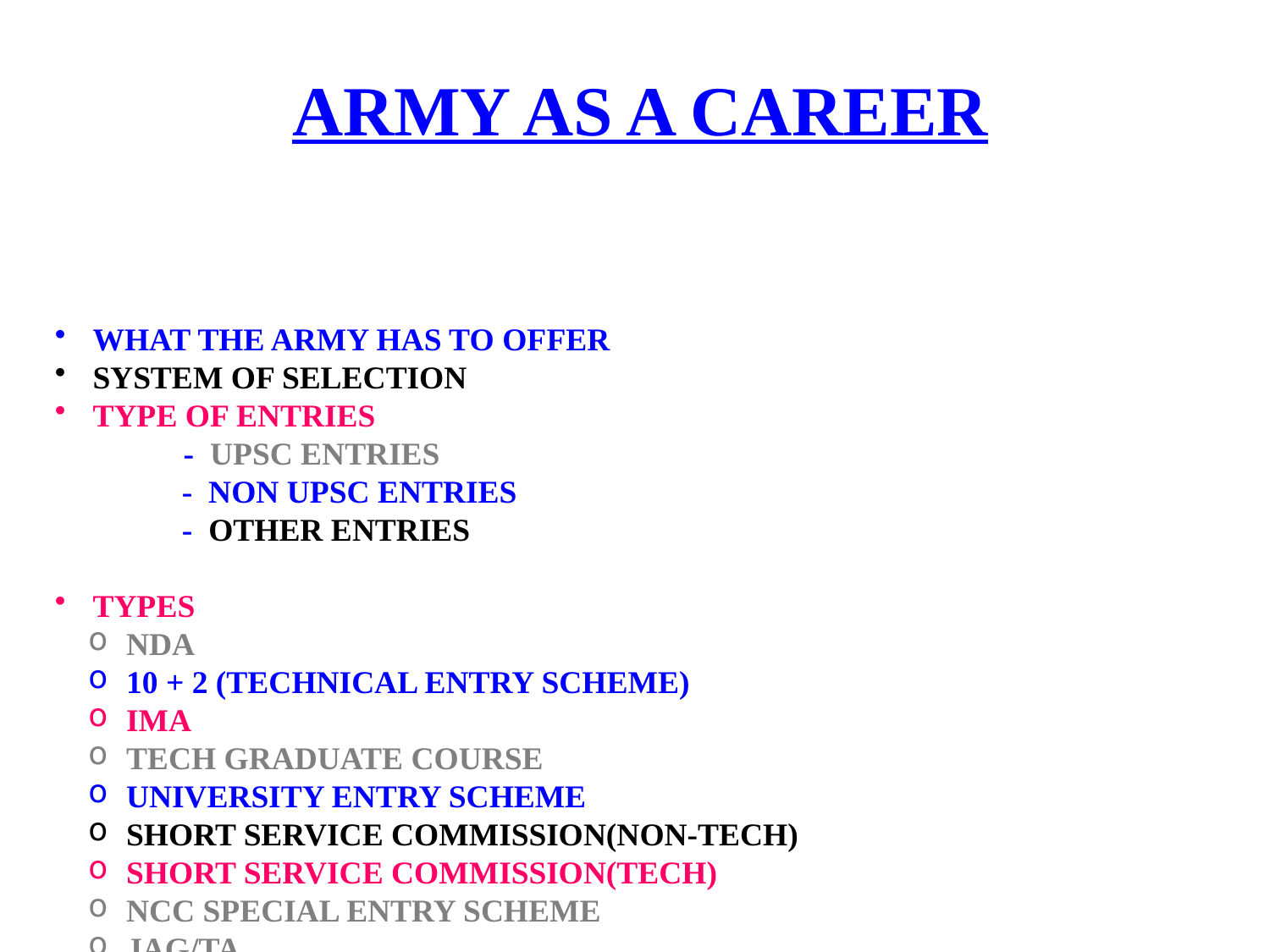

ARMY AS A CAREER

 WHAT THE ARMY HAS TO OFFER
 SYSTEM OF SELECTION
 TYPE OF ENTRIES
                -  UPSC ENTRIES
	-  NON UPSC ENTRIES
	-  OTHER ENTRIES

 TYPES
 NDA
 10 + 2 (TECHNICAL ENTRY SCHEME)
 IMA
 TECH GRADUATE COURSE
 UNIVERSITY ENTRY SCHEME
 SHORT SERVICE COMMISSION(NON-TECH)
 SHORT SERVICE COMMISSION(TECH)
 NCC SPECIAL ENTRY SCHEME
 JAG/TA
 WOMEN SPL ENTRY SCHEME